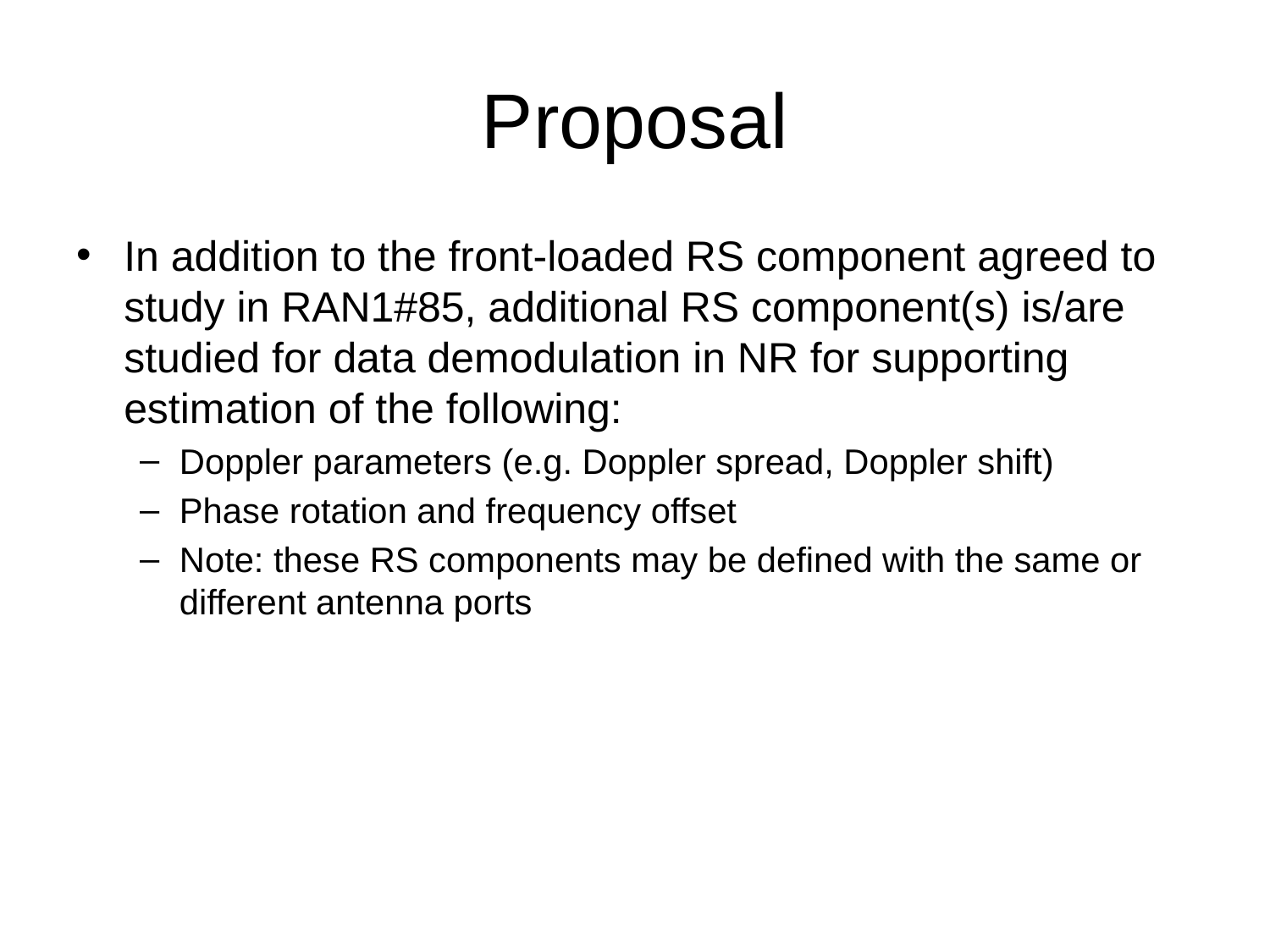

# Proposal
In addition to the front-loaded RS component agreed to study in RAN1#85, additional RS component(s) is/are studied for data demodulation in NR for supporting estimation of the following:
Doppler parameters (e.g. Doppler spread, Doppler shift)
Phase rotation and frequency offset
Note: these RS components may be defined with the same or different antenna ports